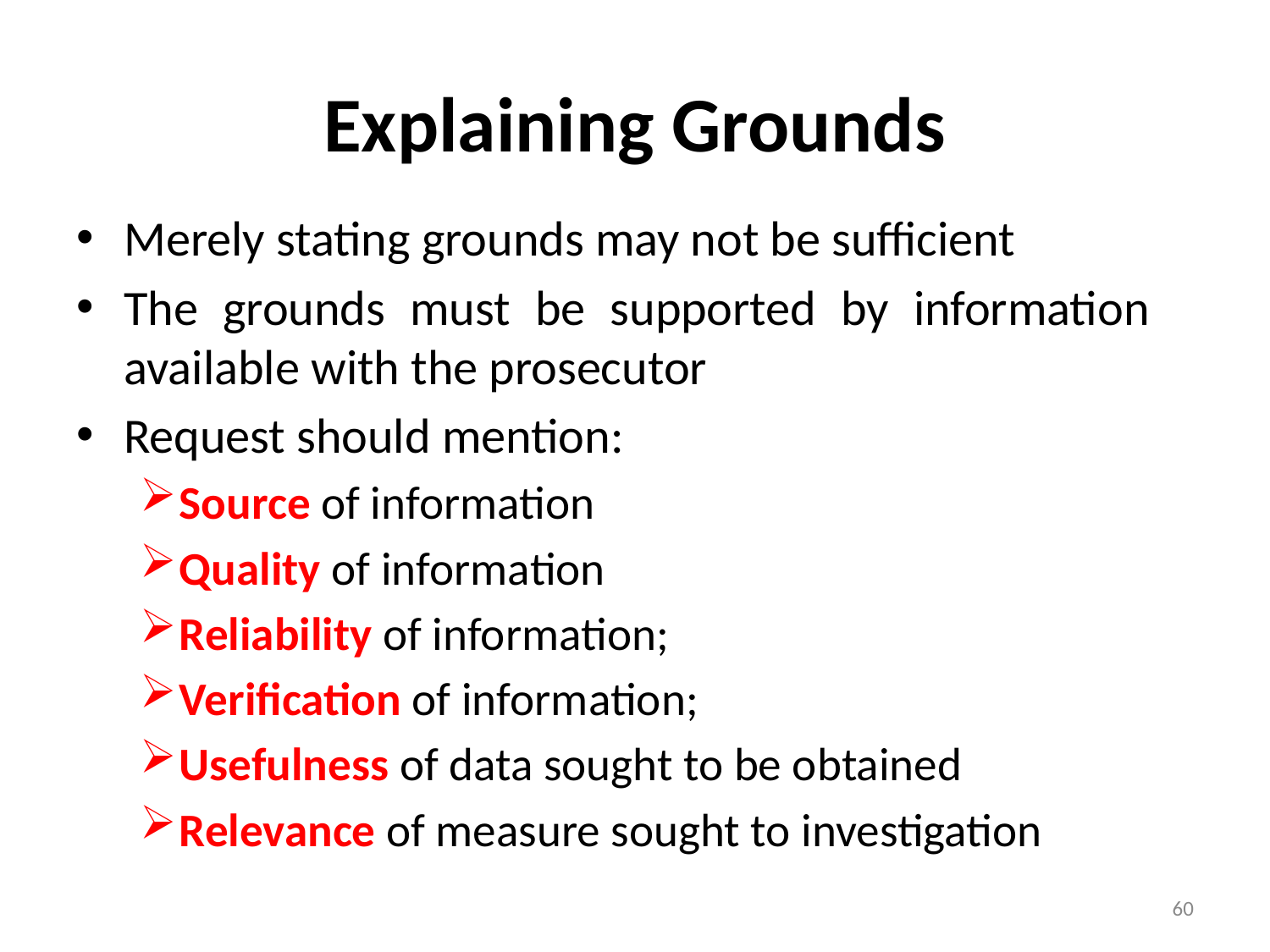

# Explaining Grounds
Merely stating grounds may not be sufficient
The grounds must be supported by information available with the prosecutor
Request should mention:
Source of information
Quality of information
Reliability of information;
Verification of information;
Usefulness of data sought to be obtained
Relevance of measure sought to investigation
60